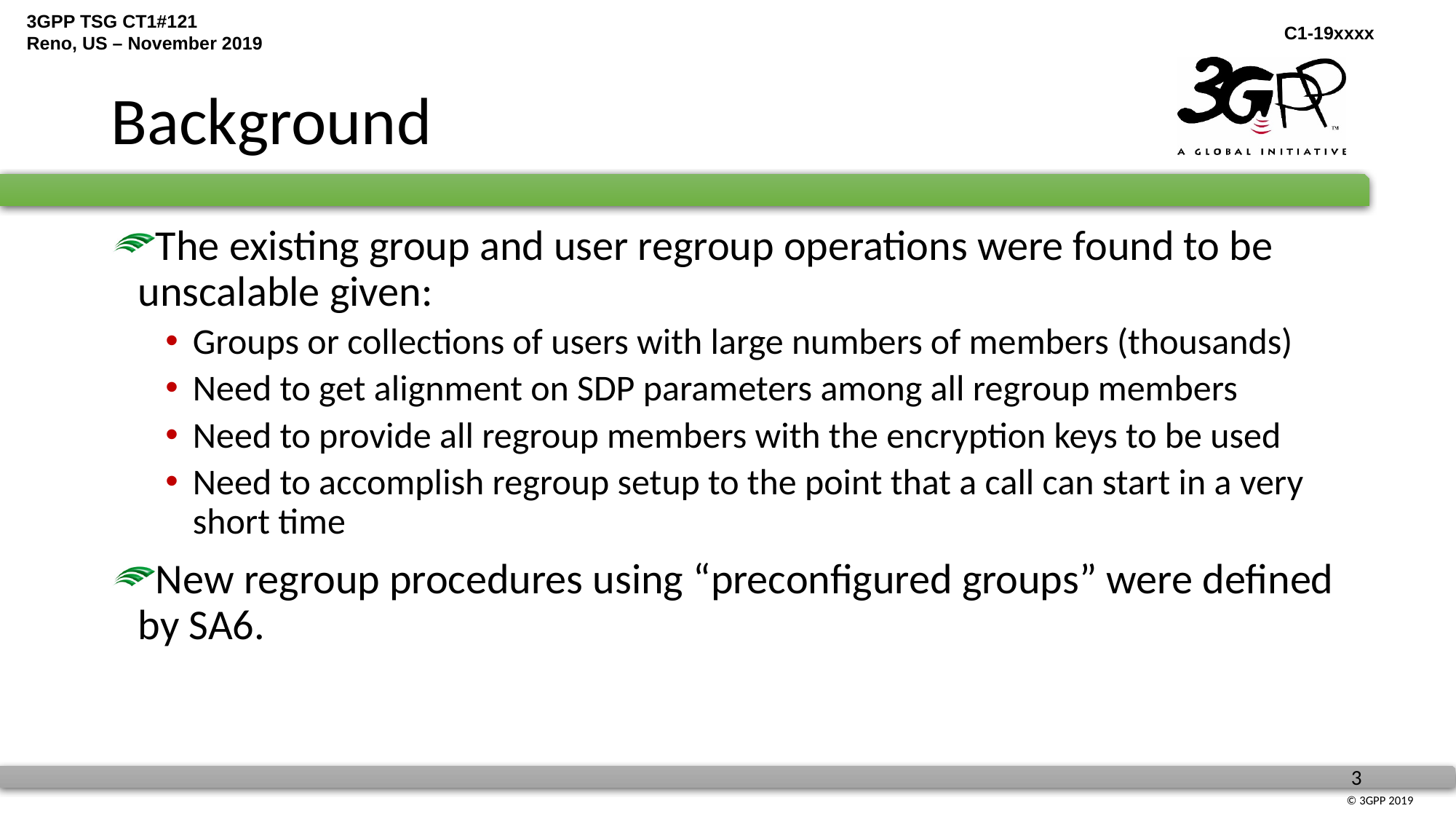

# Background
The existing group and user regroup operations were found to be unscalable given:
Groups or collections of users with large numbers of members (thousands)
Need to get alignment on SDP parameters among all regroup members
Need to provide all regroup members with the encryption keys to be used
Need to accomplish regroup setup to the point that a call can start in a very short time
New regroup procedures using “preconfigured groups” were defined by SA6.